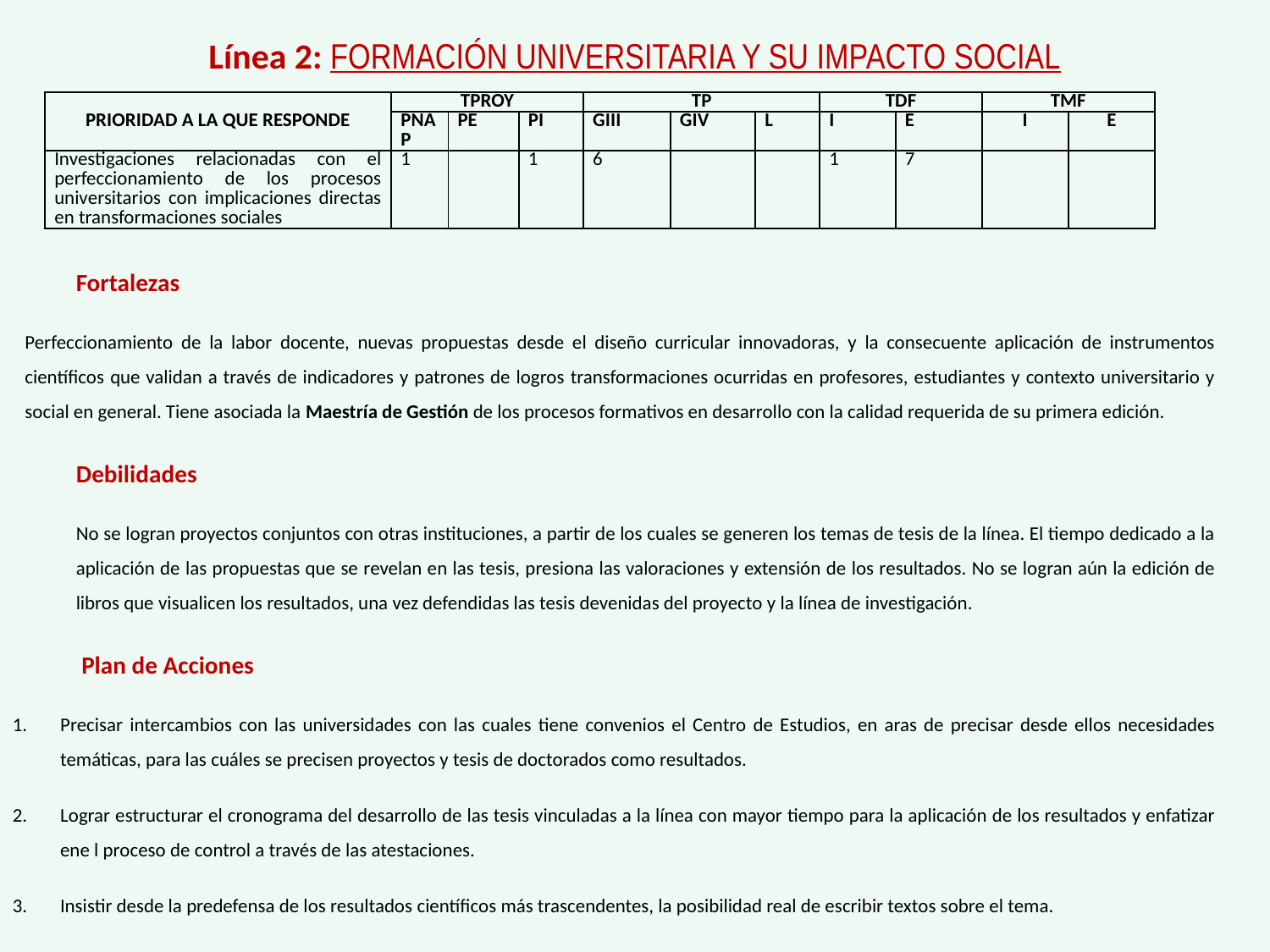

# Línea 2: FORMACIÓN UNIVERSITARIA Y SU IMPACTO SOCIAL
| PRIORIDAD A LA QUE RESPONDE | TPROY |  |  | TP |  |  | TDF |  | TMF |  |
| --- | --- | --- | --- | --- | --- | --- | --- | --- | --- | --- |
|  | PNAP | PE | PI | GIII | GIV | L | I | E | I | E |
| Investigaciones relacionadas con el perfeccionamiento de los procesos universitarios con implicaciones directas en transformaciones sociales | 1 |  | 1 | 6 |  |  | 1 | 7 |  |  |
Fortalezas
Perfeccionamiento de la labor docente, nuevas propuestas desde el diseño curricular innovadoras, y la consecuente aplicación de instrumentos científicos que validan a través de indicadores y patrones de logros transformaciones ocurridas en profesores, estudiantes y contexto universitario y social en general. Tiene asociada la Maestría de Gestión de los procesos formativos en desarrollo con la calidad requerida de su primera edición.
Debilidades
No se logran proyectos conjuntos con otras instituciones, a partir de los cuales se generen los temas de tesis de la línea. El tiempo dedicado a la aplicación de las propuestas que se revelan en las tesis, presiona las valoraciones y extensión de los resultados. No se logran aún la edición de libros que visualicen los resultados, una vez defendidas las tesis devenidas del proyecto y la línea de investigación.
 Plan de Acciones
Precisar intercambios con las universidades con las cuales tiene convenios el Centro de Estudios, en aras de precisar desde ellos necesidades temáticas, para las cuáles se precisen proyectos y tesis de doctorados como resultados.
Lograr estructurar el cronograma del desarrollo de las tesis vinculadas a la línea con mayor tiempo para la aplicación de los resultados y enfatizar ene l proceso de control a través de las atestaciones.
Insistir desde la predefensa de los resultados científicos más trascendentes, la posibilidad real de escribir textos sobre el tema.